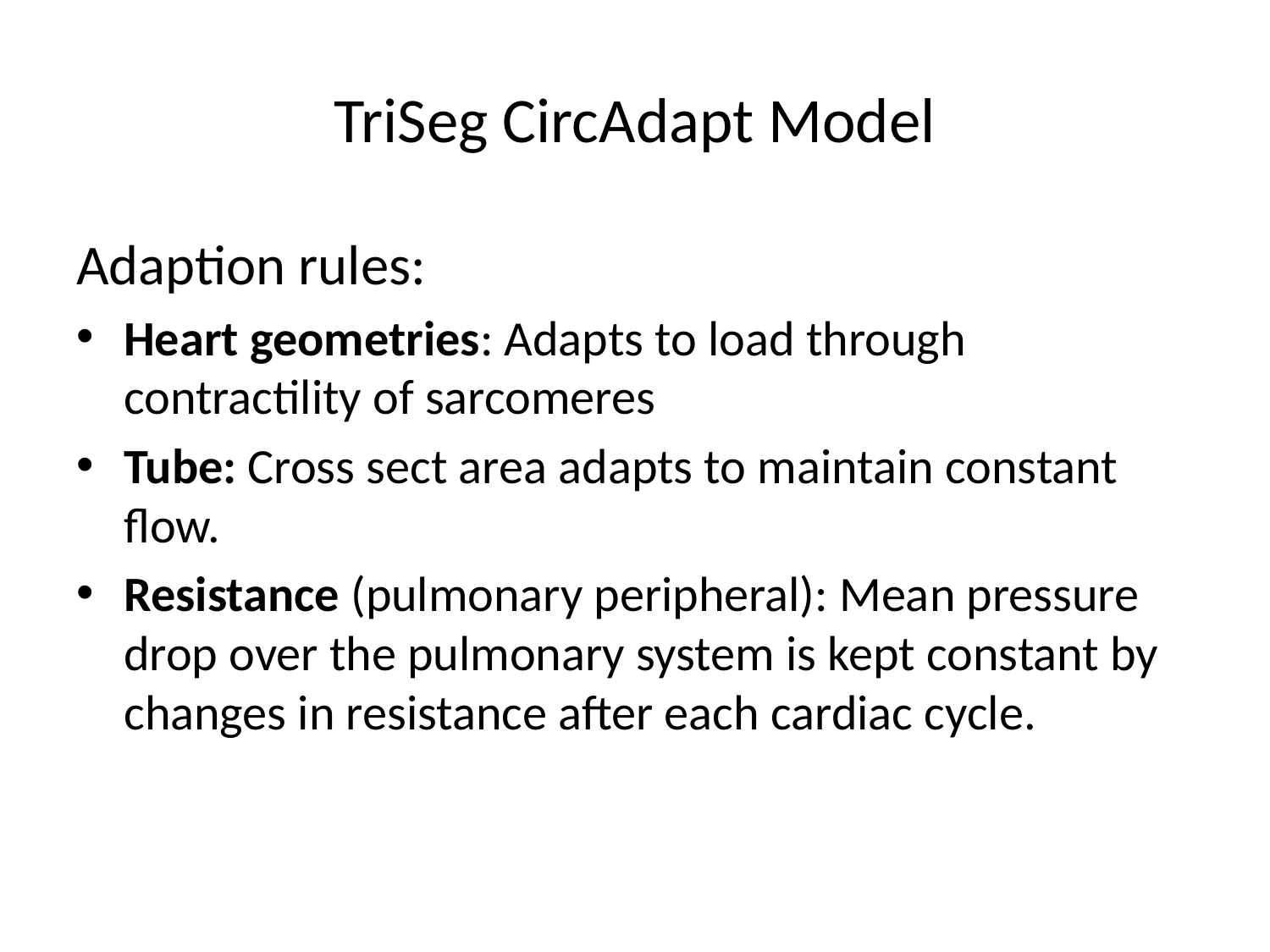

# TriSeg CircAdapt Model
Adaption rules:
Heart geometries: Adapts to load through contractility of sarcomeres
Tube: Cross sect area adapts to maintain constant flow.
Resistance (pulmonary peripheral): Mean pressure drop over the pulmonary system is kept constant by changes in resistance after each cardiac cycle.